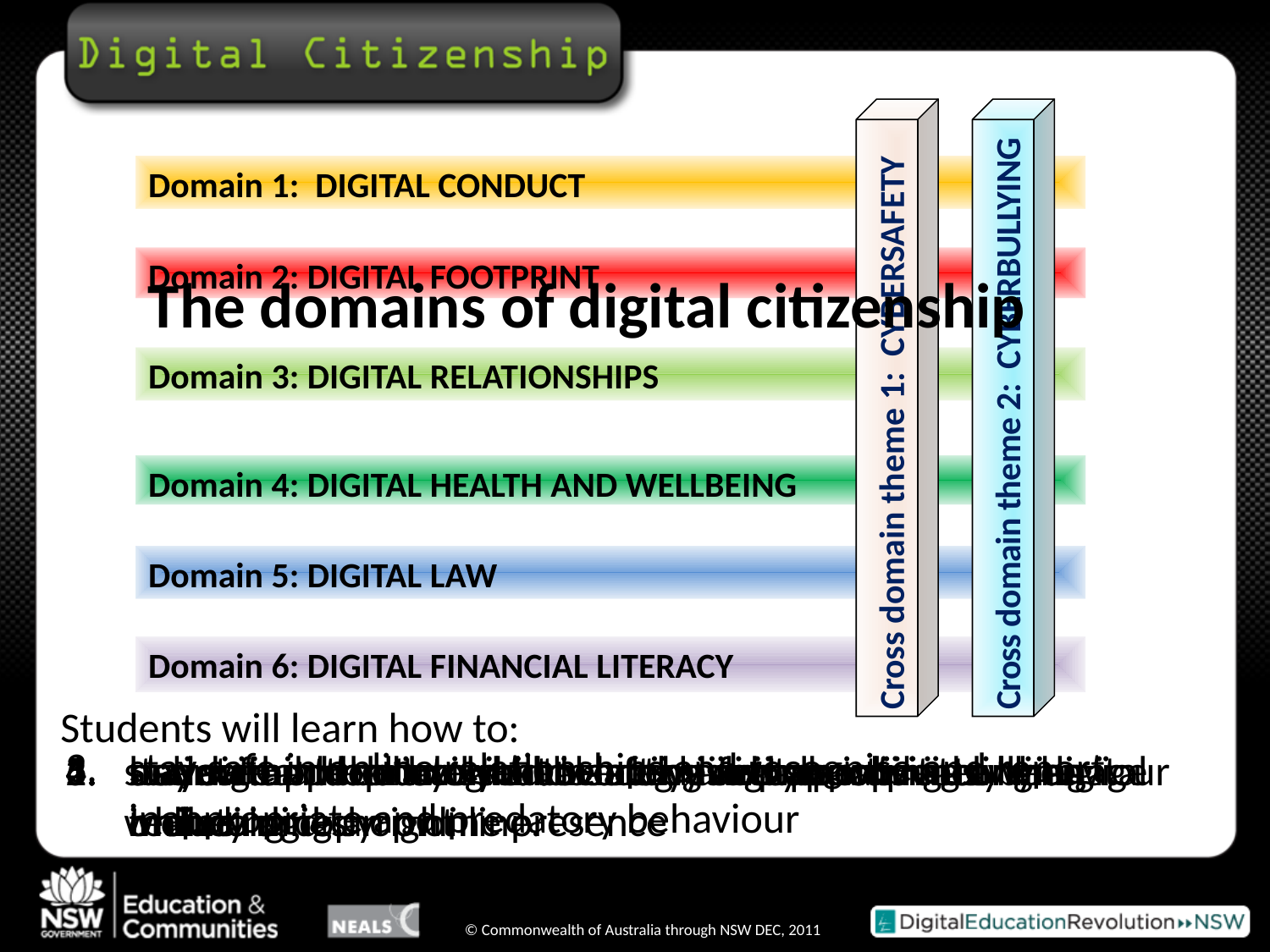

Cross domain theme 1:  CYBERSAFETY
Cross domain theme 2:  CYBERBULLYING
Domain 1:  DIGITAL CONDUCT
Domain 2: DIGITAL FOOTPRINT
The domains of digital citizenship
Domain 3: DIGITAL RELATIONSHIPS
Domain 4: DIGITAL HEALTH AND WELLBEING
Domain 5: DIGITAL LAW
Domain 6: DIGITAL FINANCIAL LITERACY
Students will learn how to:
stay safe in online relationships and recognise and report inappropriate and predatory behaviour
understand the trail that is left by digital activities when maintaining an online presence
behave appropriately and recognise inappropriate behaviour online
maintain a healthy and balanced lifestyle while using digital technologies
stay within the law while working and socialising online, including copyright
use digital technologies to safely and appropriately manage money and shop online.
stay safe and secure and be active in preventing bullying while online